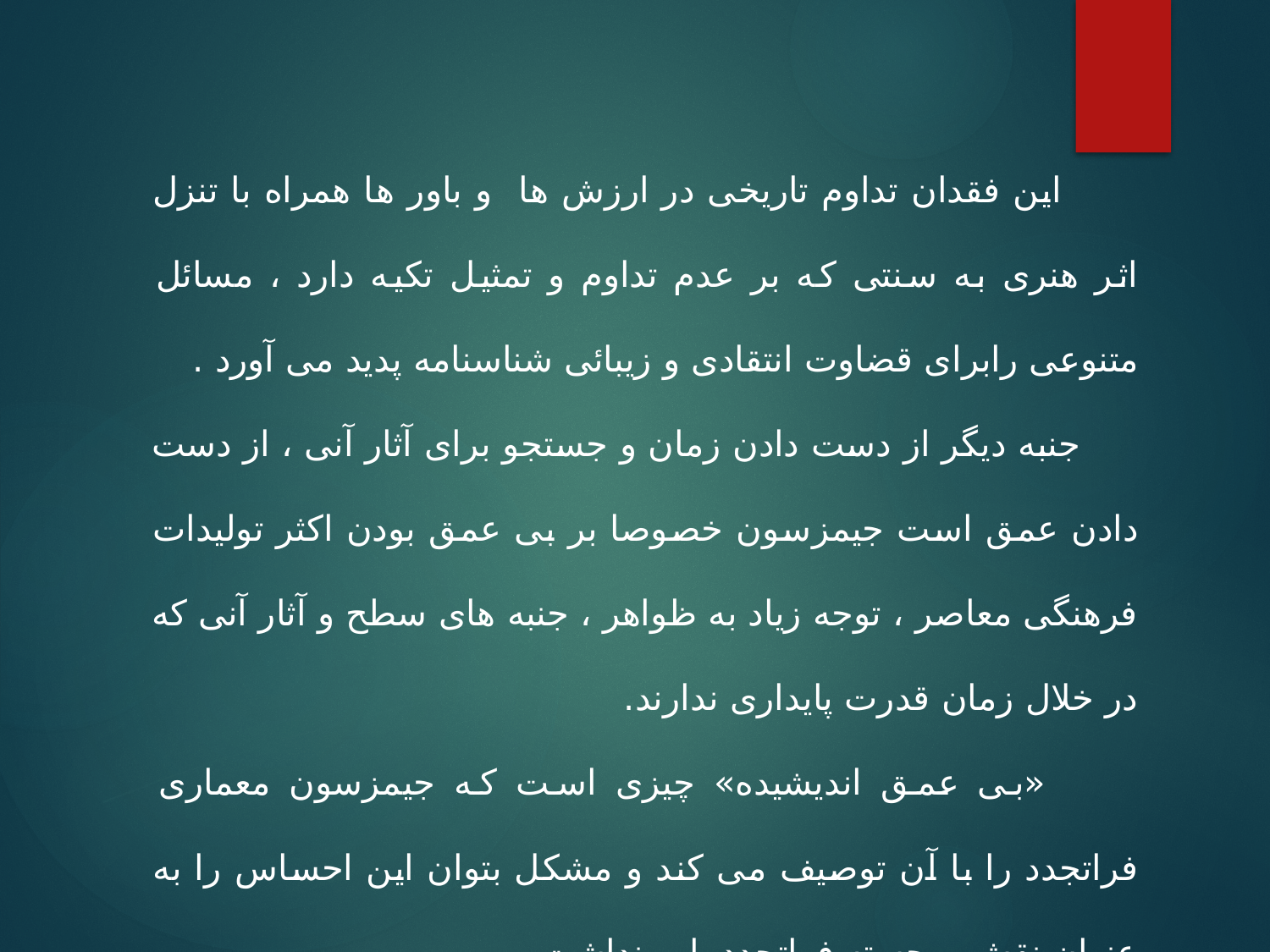

این فقدان تداوم تاریخی در ارزش ها  و باور ها همراه با تنزل اثر هنری به سنتی که بر عدم تداوم و تمثیل تکیه دارد ، مسائل متنوعی رابرای قضاوت انتقادی و زیبائی شناسنامه پدید می آورد .
     جنبه دیگر از دست دادن زمان و جستجو برای آثار آنی ، از دست دادن عمق است جیمزسون خصوصا بر بی عمق بودن اکثر تولیدات فرهنگی معاصر ، توجه زیاد به ظواهر ، جنبه های سطح و آثار آنی که در خلال زمان قدرت پایداری ندارند.
     «بی عمق اندیشیده» چیزی است که جیمزسون معماری فراتجدد را با آن توصیف می کند و مشکل بتوان این احساس را به عنوان نقش برجسته فراتجدد باور نداشت .